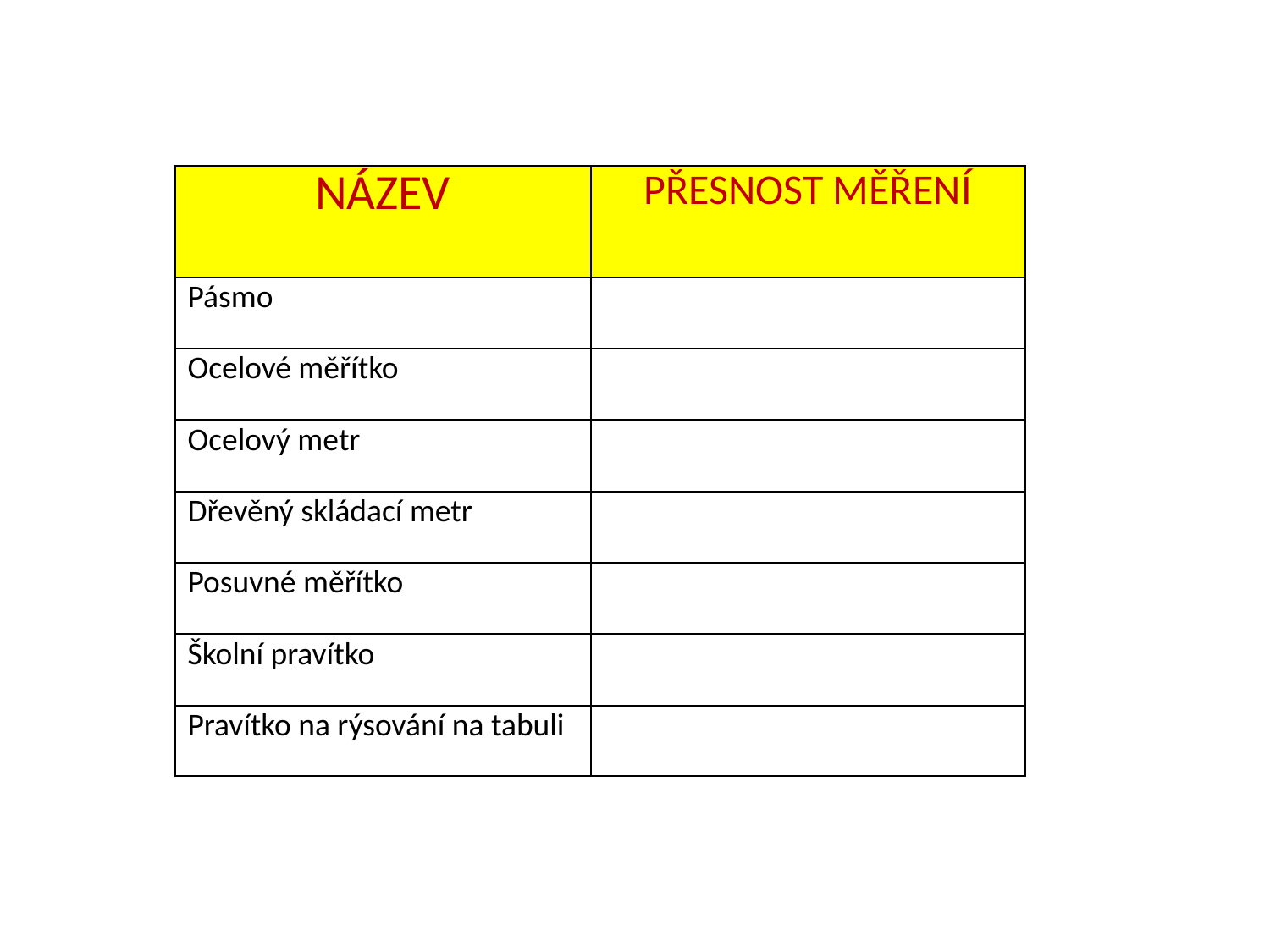

| NÁZEV | PŘESNOST MĚŘENÍ |
| --- | --- |
| Pásmo |  |
| Ocelové měřítko |  |
| Ocelový metr |  |
| Dřevěný skládací metr |  |
| Posuvné měřítko |  |
| Školní pravítko |  |
| Pravítko na rýsování na tabuli |  |